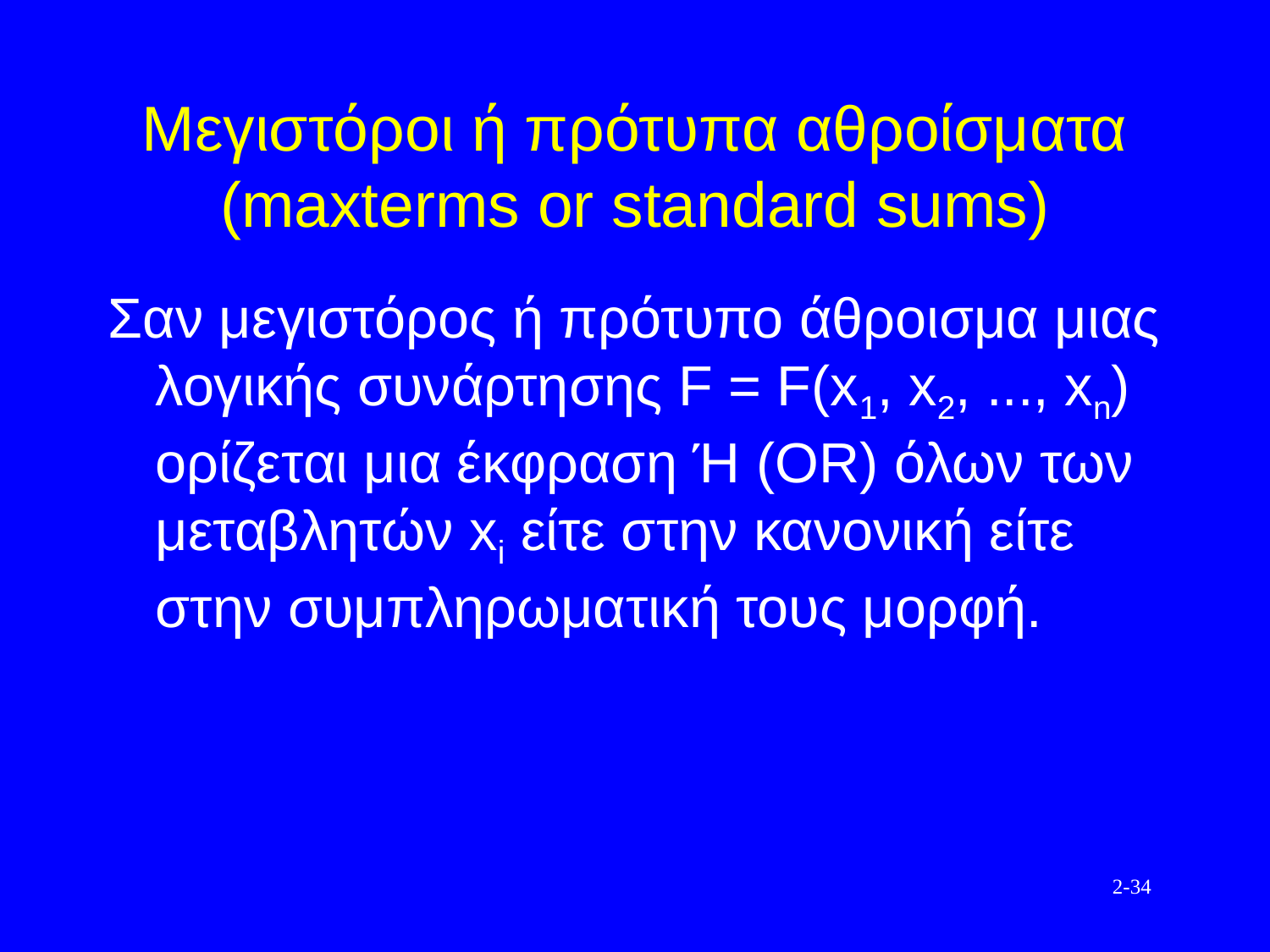

# Μεγιστόροι ή πρότυπα αθροίσματα (maxterms or standard sums)
Σαν μεγιστόρος ή πρότυπο άθροισμα μιας λογικής συνάρτησης F = F(x1, x2, ..., xn) ορίζεται μια έκφραση Ή (ΟR) όλων των μεταβλητών xi είτε στην κανονική είτε στην συμπληρωματική τους μορφή.